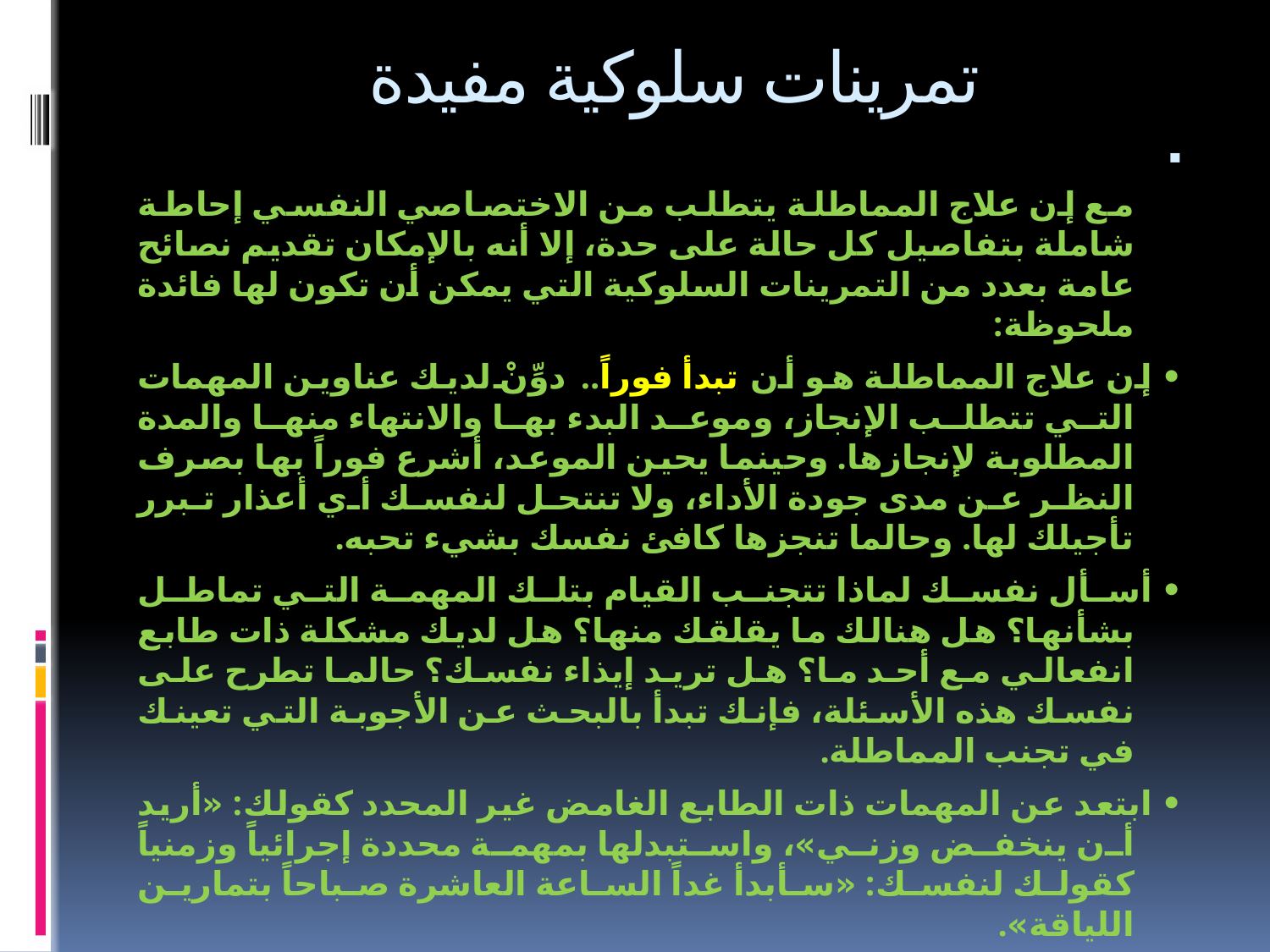

# تمرينات سلوكية مفيدة
مع إن علاج المماطلة يتطلب من الاختصاصي النفسي إحاطة شاملة بتفاصيل كل حالة على حدة، إلا أنه بالإمكان تقديم نصائح عامة بعدد من التمرينات السلوكية التي يمكن أن تكون لها فائدة ملحوظة:
•  إن علاج المماطلة هو أن تبدأ فوراً.. دوِّنْ لديك عناوين المهمات التي تتطلب الإنجاز، وموعد البدء بها والانتهاء منها والمدة المطلوبة لإنجازها. وحينما يحين الموعد، أشرع فوراً بها بصرف النظر عن مدى جودة الأداء، ولا تنتحل لنفسك أي أعذار تبرر تأجيلك لها. وحالما تنجزها كافئ نفسك بشيء تحبه.
•  أسأل نفسك لماذا تتجنب القيام بتلك المهمة التي تماطل بشأنها؟ هل هنالك ما يقلقك منها؟ هل لديك مشكلة ذات طابع انفعالي مع أحد ما؟ هل تريد إيذاء نفسك؟ حالما تطرح على نفسك هذه الأسئلة، فإنك تبدأ بالبحث عن الأجوبة التي تعينك في تجنب المماطلة.
•  ابتعد عن المهمات ذات الطابع الغامض غير المحدد كقولك: «أريد أن ينخفض وزني»، واستبدلها بمهمة محددة إجرائياً وزمنياً كقولك لنفسك: «سأبدأ غداً الساعة العاشرة صباحاً بتمارين اللياقة».